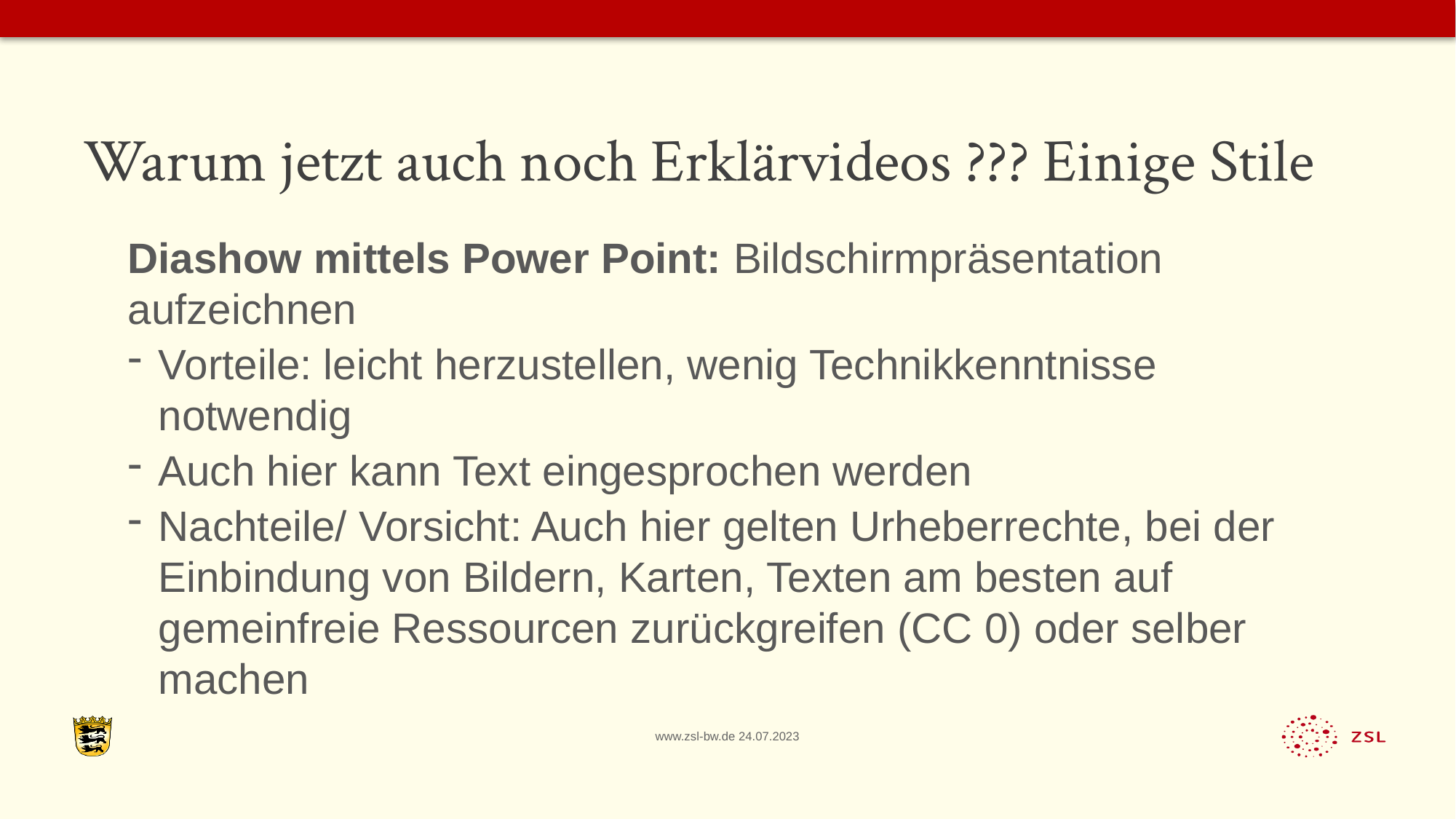

# Warum jetzt auch noch Erklärvideos ??? Einige Stile
Diashow mittels Power Point: Bildschirmpräsentation aufzeichnen
Vorteile: leicht herzustellen, wenig Technikkenntnisse notwendig
Auch hier kann Text eingesprochen werden
Nachteile/ Vorsicht: Auch hier gelten Urheberrechte, bei der Einbindung von Bildern, Karten, Texten am besten auf gemeinfreie Ressourcen zurückgreifen (CC 0) oder selber machen